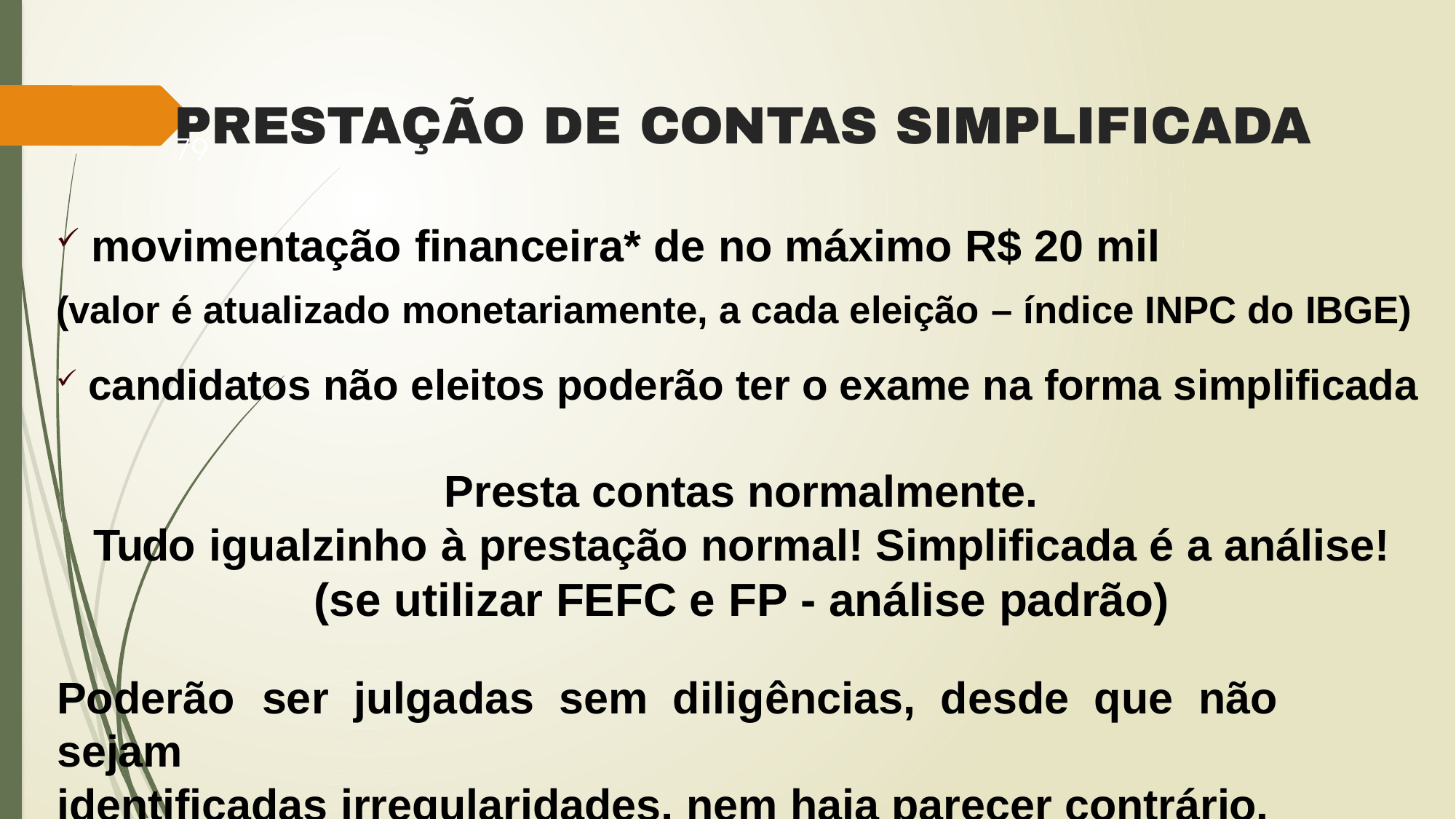

# PRESTAÇÃO DE CONTAS SIMPLIFICADA
79
movimentação financeira* de no máximo R$ 20 mil
(valor é atualizado monetariamente, a cada eleição – índice INPC do IBGE)
candidatos não eleitos poderão ter o exame na forma simplificada

Presta contas normalmente.
Tudo igualzinho à prestação normal! Simplificada é a análise!
(se utilizar FEFC e FP - análise padrão)

Poderão	ser	julgadas	sem	diligências,	desde	que	não	sejam
identificadas irregularidades, nem haja parecer contrário.